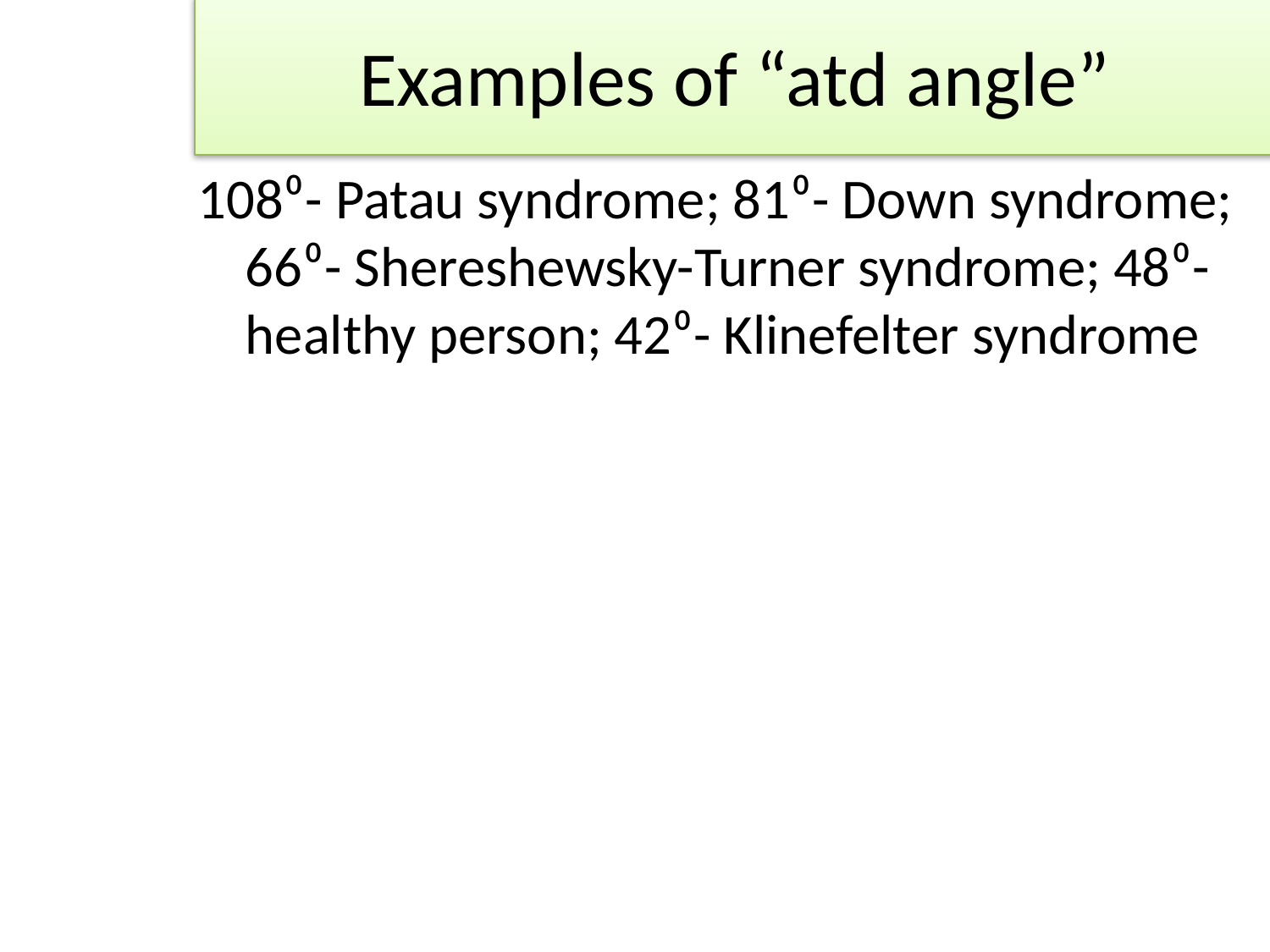

# Examples of “atd angle”
108⁰- Patau syndrome; 81⁰- Down syndrome; 66⁰- Shereshewsky-Turner syndrome; 48⁰- healthy person; 42⁰- Klinefelter syndrome